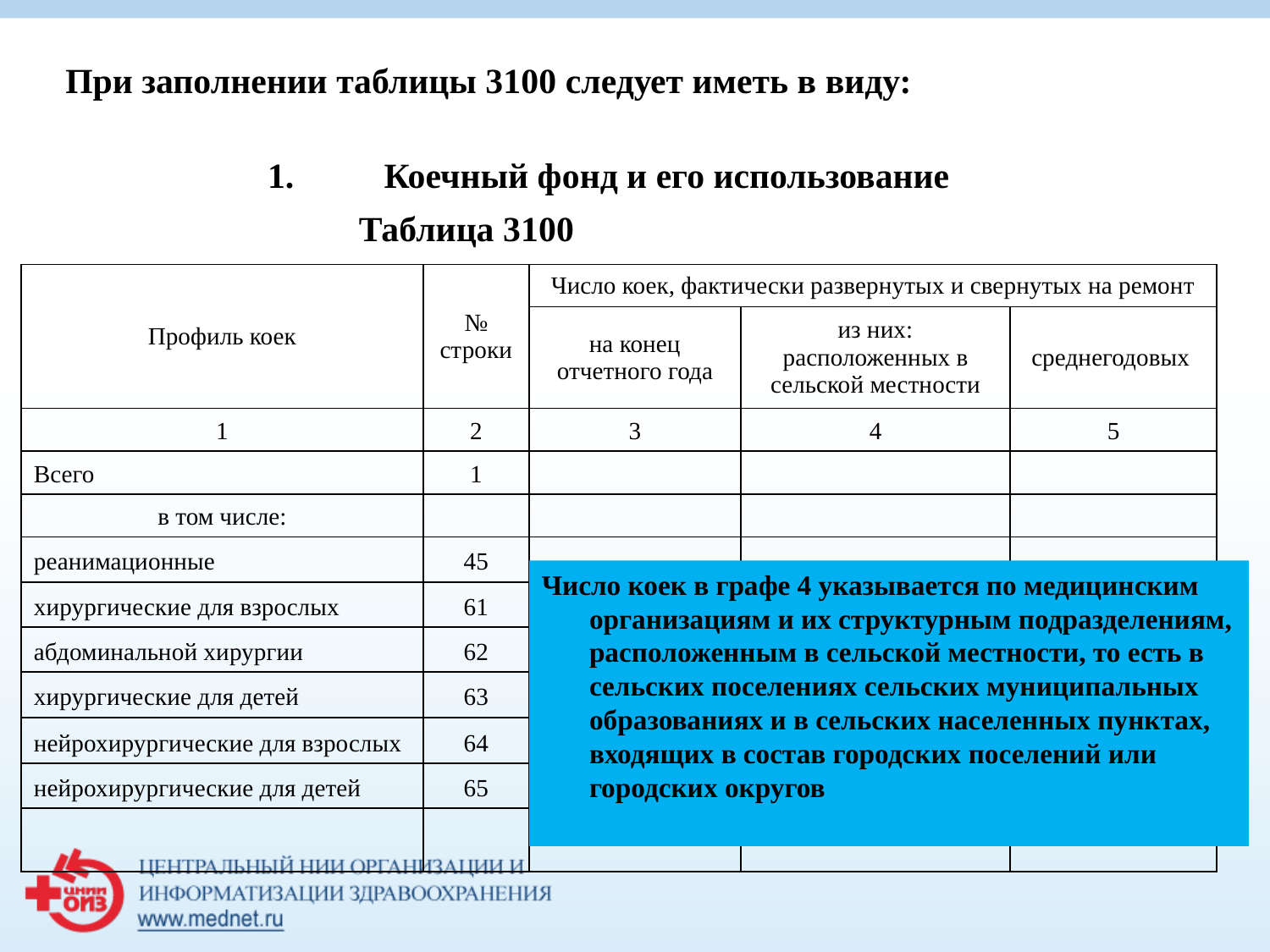

При заполнении таблицы 3100 следует иметь в виду:
Коечный фонд и его использование
# Таблица 3100

| Профиль коек | № строки | Число коек, фактически развернутых и свернутых на ремонт |  |  |
| --- | --- | --- | --- | --- |
|  |  | на конец отчетного года | из них: расположенных в сельской местности | среднегодовых |
| 1 | 2 | 3 | 4 | 5 |
| Всего | 1 |  |  |  |
| в том числе: |  |  |  |  |
| реанимационные | 45 |  |  |  |
| хирургические для взрослых | 61 |  |  |  |
| абдоминальной хирургии | 62 |  |  |  |
| хирургические для детей | 63 |  |  |  |
| нейрохирургические для взрослых | 64 |  |  |  |
| нейрохирургические для детей | 65 |  |  |  |
|  |  |  |  |  |
Число коек в графе 4 указывается по медицинским организациям и их структурным подразделениям, расположенным в сельской местности, то есть в сельских поселениях сельских муниципальных образованиях и в сельских населенных пунктах, входящих в состав городских поселений или городских округов